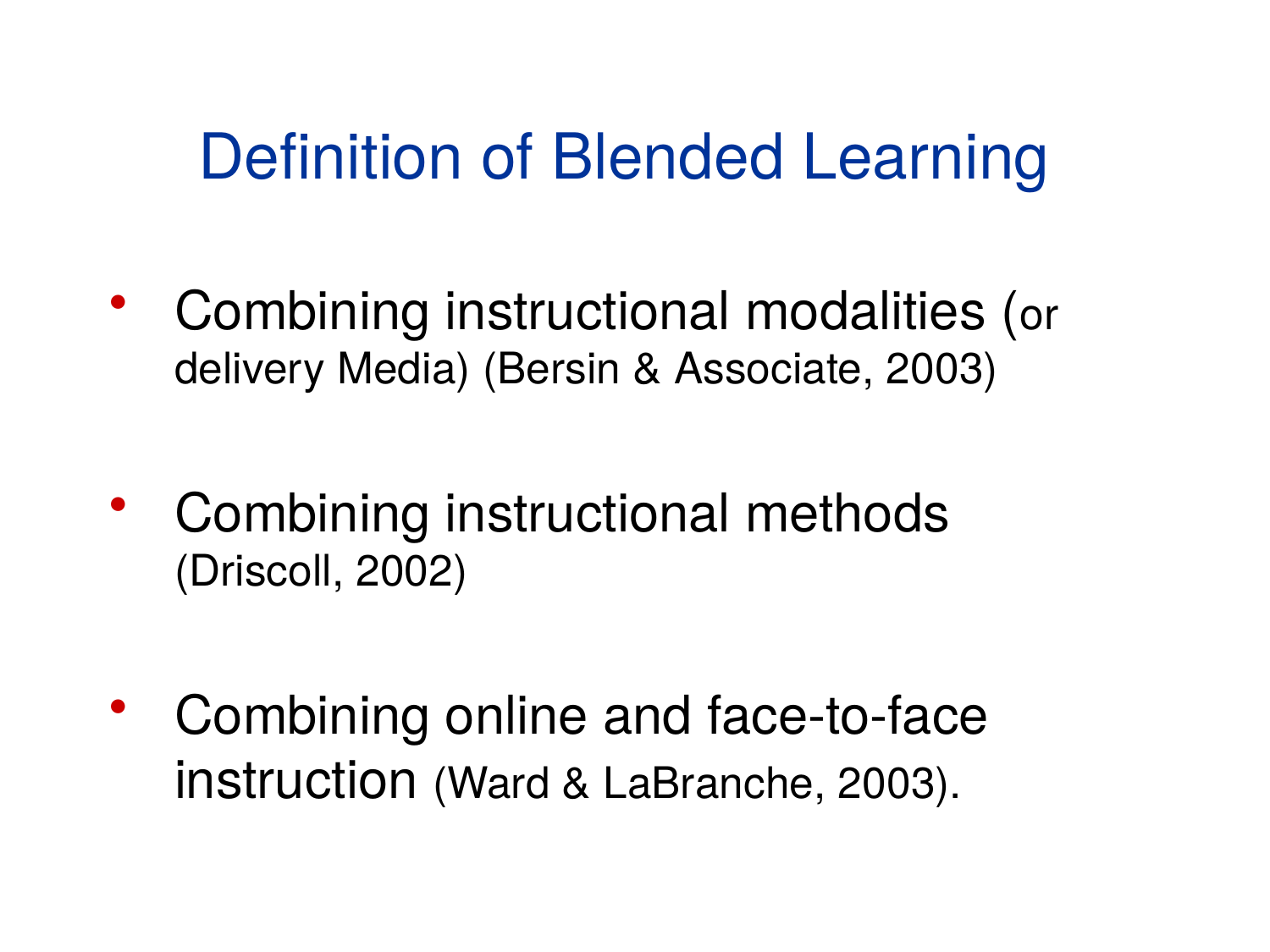

Definition of Blended Learning

Combining instructional modalities (or delivery Media) (Bersin & Associate, 2003)

Combining instructional methods (Driscoll, 2002)

Combining online and face-to-face instruction (Ward & LaBranche, 2003).